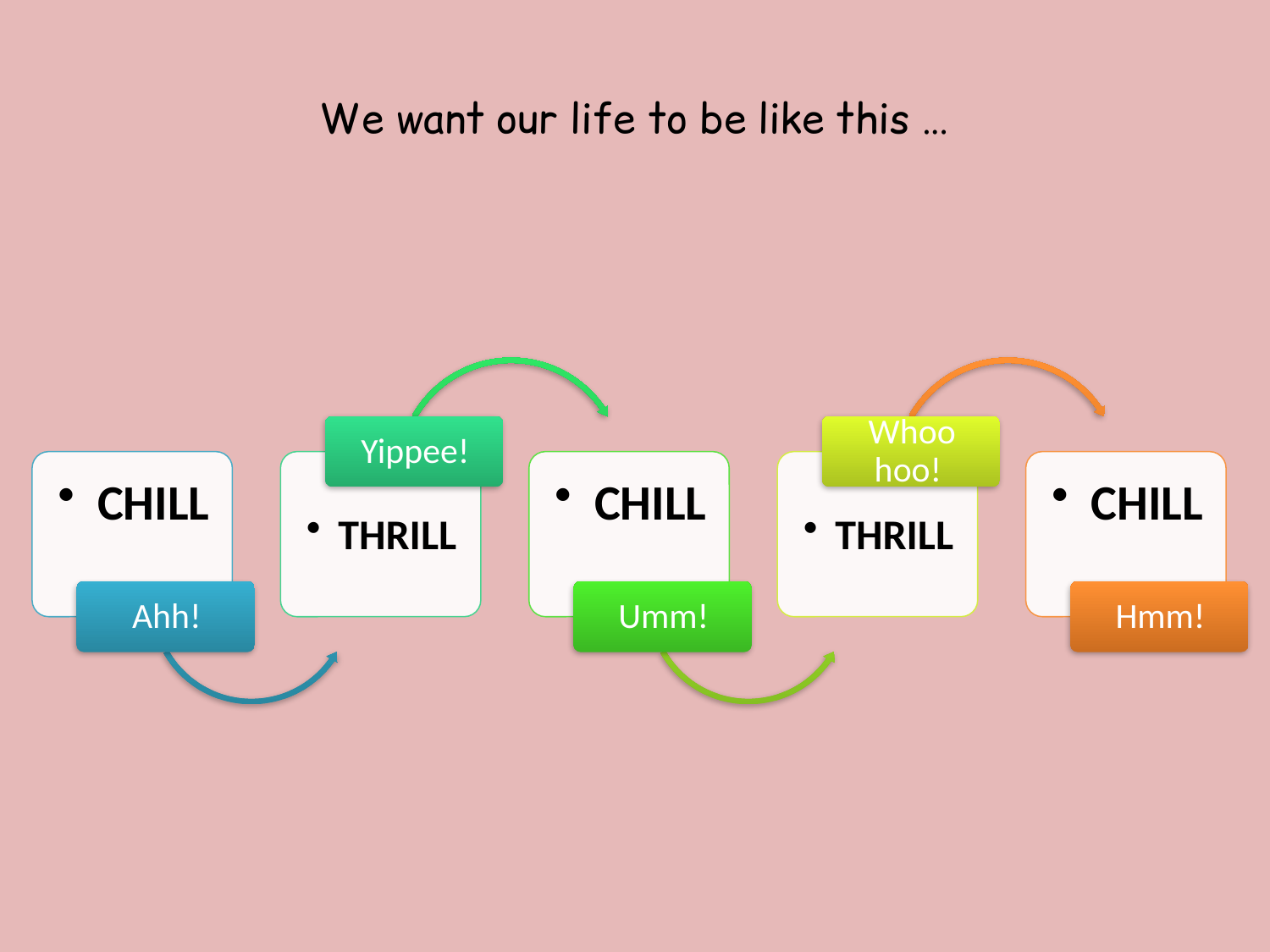

# We want our life to be like this …
CHILL

Ahh!
THRILL

Yippee!
CHILL

Umm!
THRILL
Whoo hoo!
CHILL
Hmm!